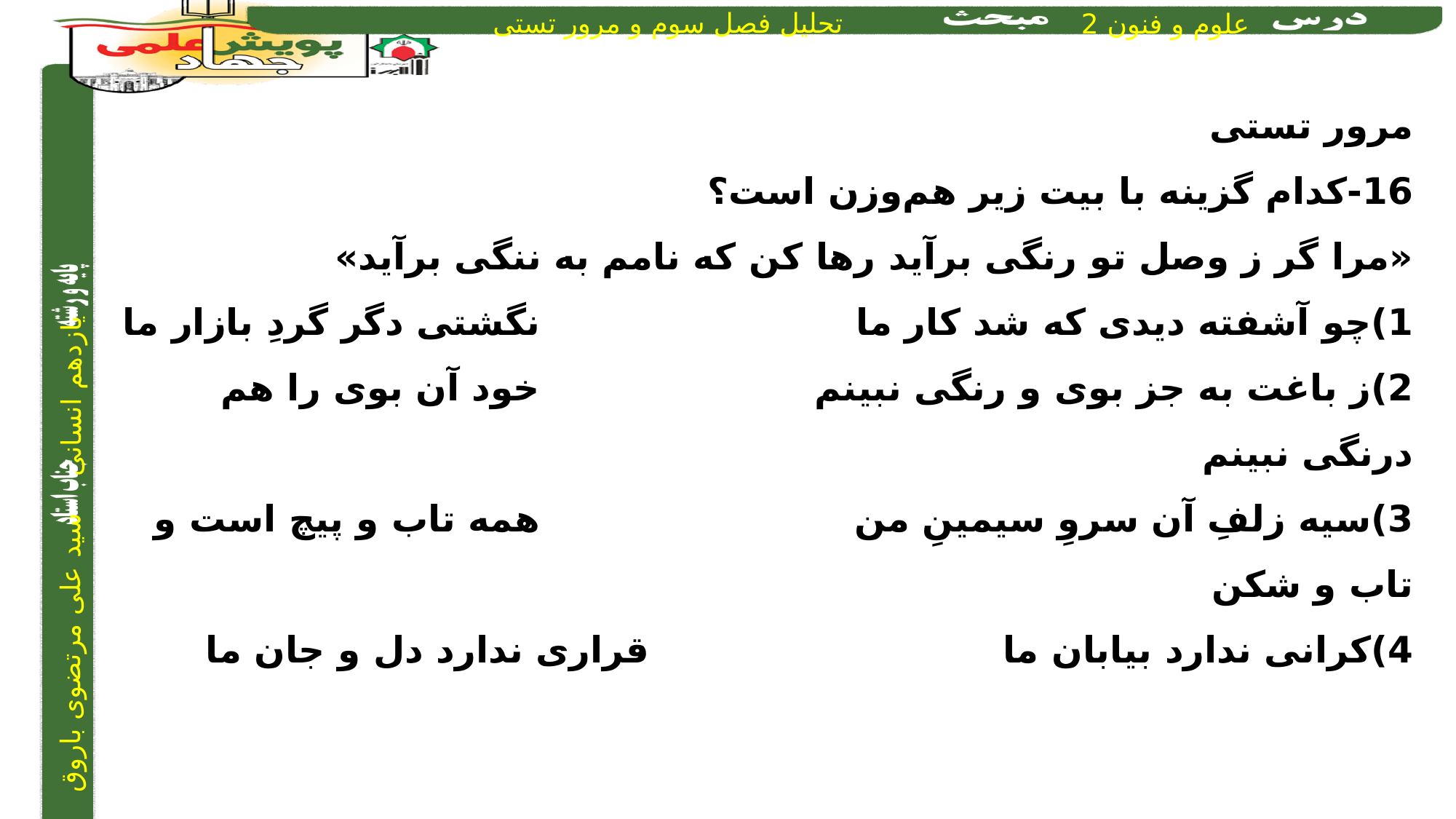

مرور تستی
16-کدام گزینه با بیت زیر هم‌وزن است؟
«مرا گر ز وصل تو رنگی برآید	 رها کن که نامم به ننگی برآید»
1)چو آشفته دیدی که شد کار ما	 			نگشتی دگر گردِ بازار ما
2)ز باغت به جز بوی و رنگی نبینم	 			خود آن بوی را هم درنگی نبینم
3)سیه زلفِ آن سروِ سیمینِ من			 	همه تاب و پیچ است و تاب و شکن
4)کرانی ندارد بیابان ما	 				قراری ندارد دل و جان ما

2